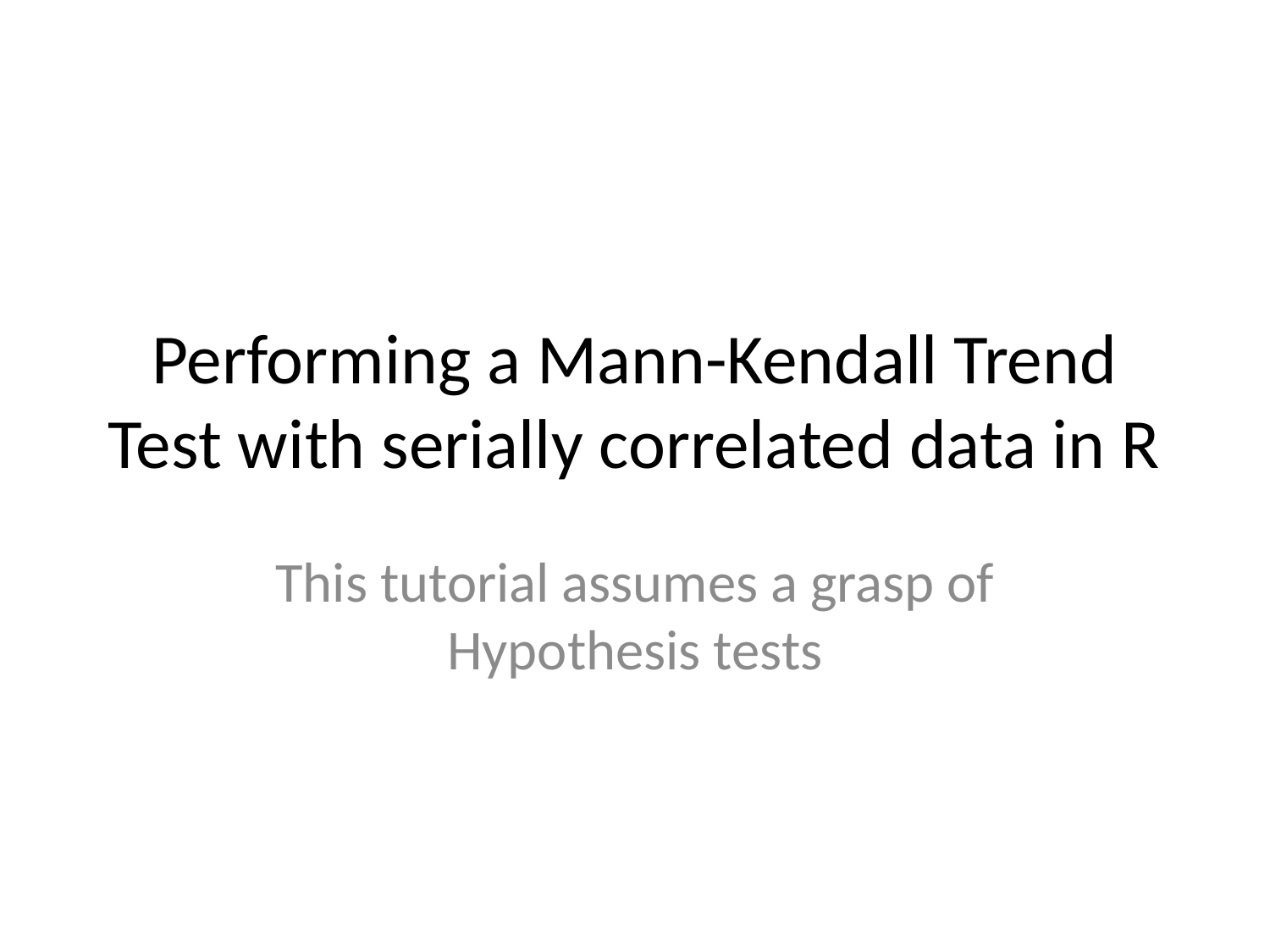

# Performing a Mann-Kendall Trend Test with serially correlated data in R
This tutorial assumes a grasp of Hypothesis tests